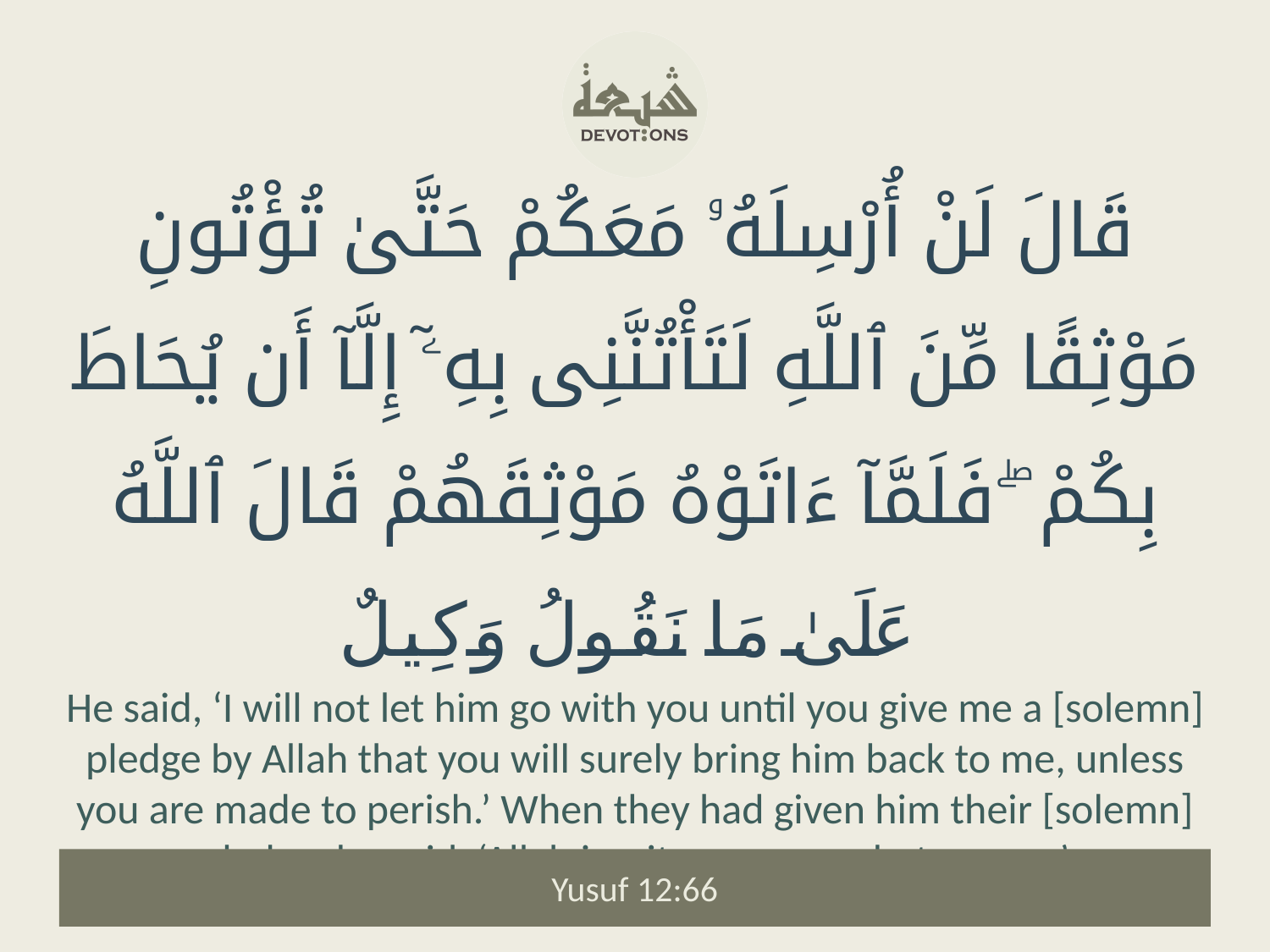

قَالَ لَنْ أُرْسِلَهُۥ مَعَكُمْ حَتَّىٰ تُؤْتُونِ مَوْثِقًا مِّنَ ٱللَّهِ لَتَأْتُنَّنِى بِهِۦٓ إِلَّآ أَن يُحَاطَ بِكُمْ ۖ فَلَمَّآ ءَاتَوْهُ مَوْثِقَهُمْ قَالَ ٱللَّهُ عَلَىٰ مَا نَقُولُ وَكِيلٌ
He said, ‘I will not let him go with you until you give me a [solemn] pledge by Allah that you will surely bring him back to me, unless you are made to perish.’ When they had given him their [solemn] pledge, he said, ‘Allah is witness over what we say.’
Yusuf 12:66